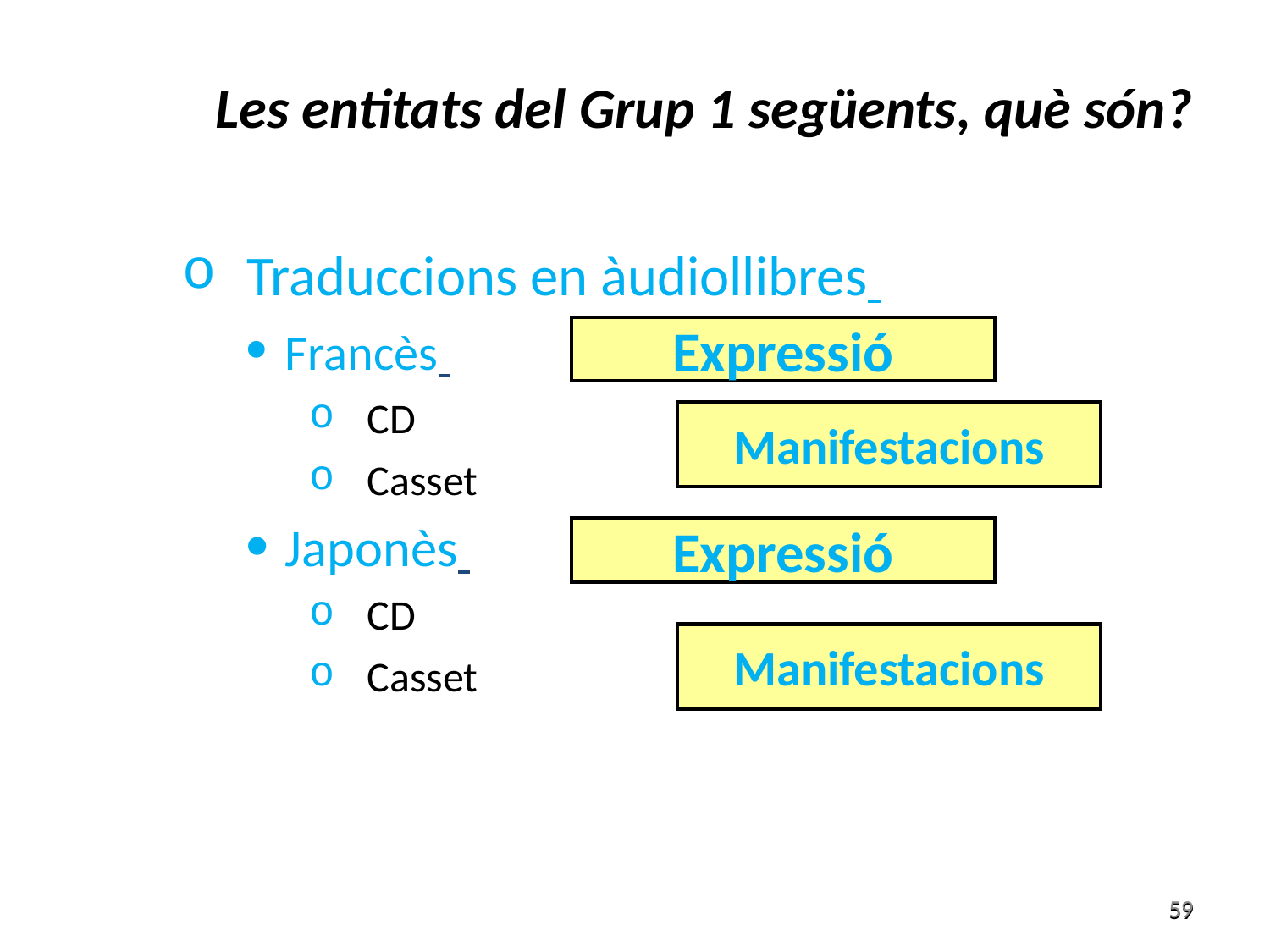

Les entitats del Grup 1 següents, què són?
Traduccions en àudiollibres
Francès
CD
Casset
Japonès
CD
Casset
Expressió
Manifestacions
Expressió
Manifestacions
59
59